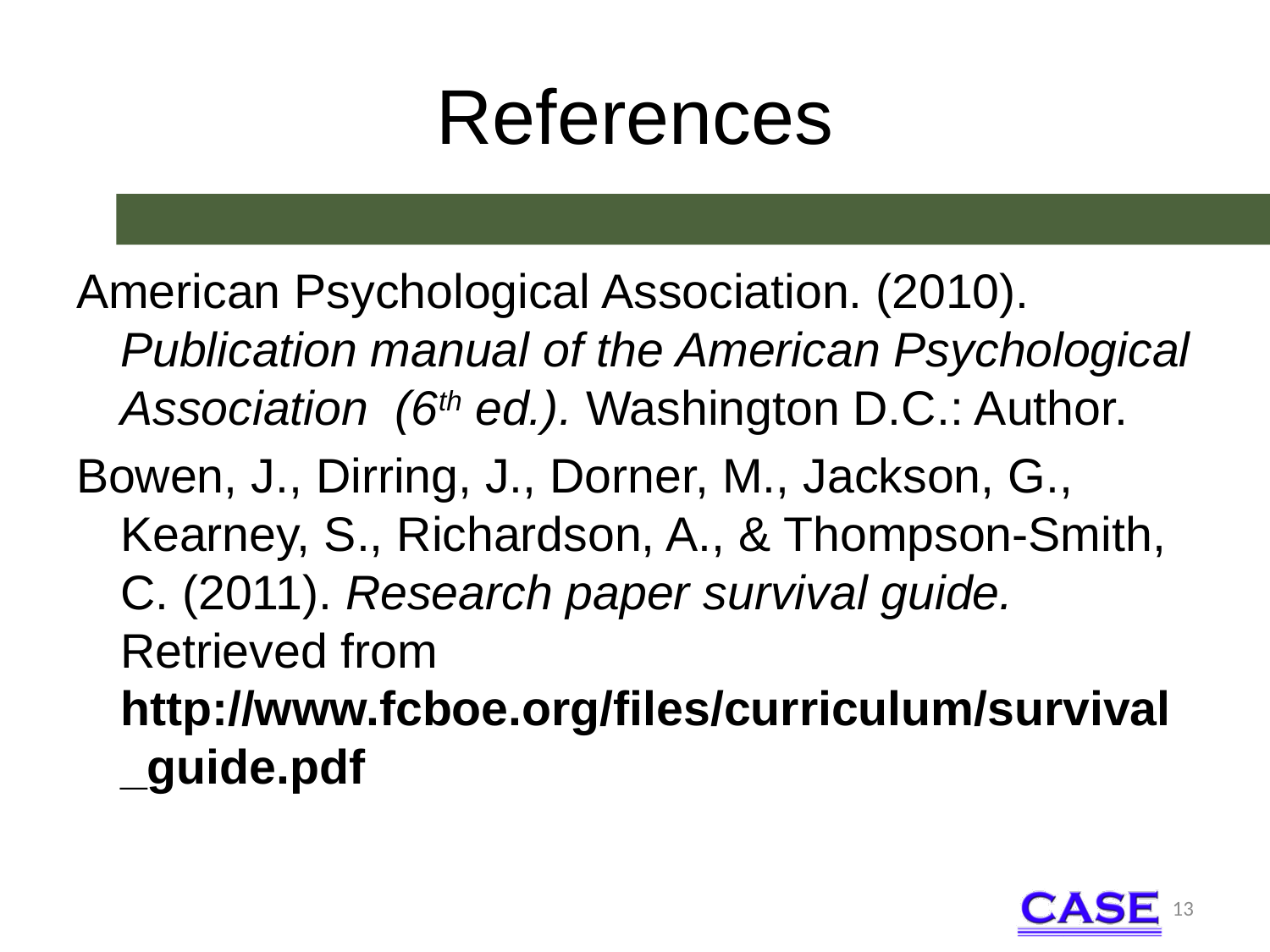

# References
American Psychological Association. (2010). Publication manual of the American Psychological Association  (6th ed.). Washington D.C.: Author.
Bowen, J., Dirring, J., Dorner, M., Jackson, G., Kearney, S., Richardson, A., & Thompson-Smith, C. (2011). Research paper survival guide. Retrieved from http://www.fcboe.org/files/curriculum/survival_guide.pdf
13